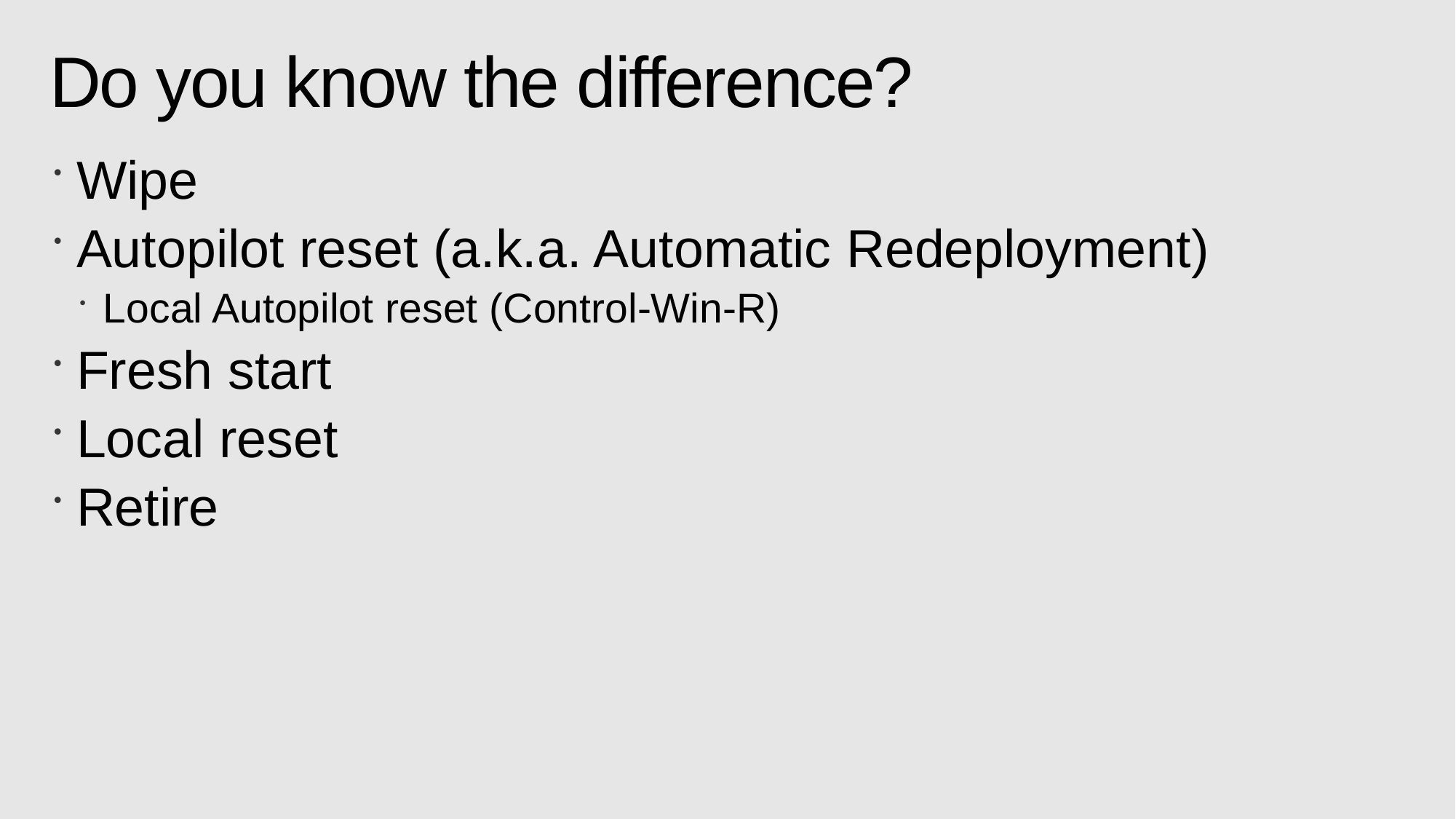

# Do you know the difference?
Wipe
Autopilot reset (a.k.a. Automatic Redeployment)
Local Autopilot reset (Control-Win-R)
Fresh start
Local reset
Retire